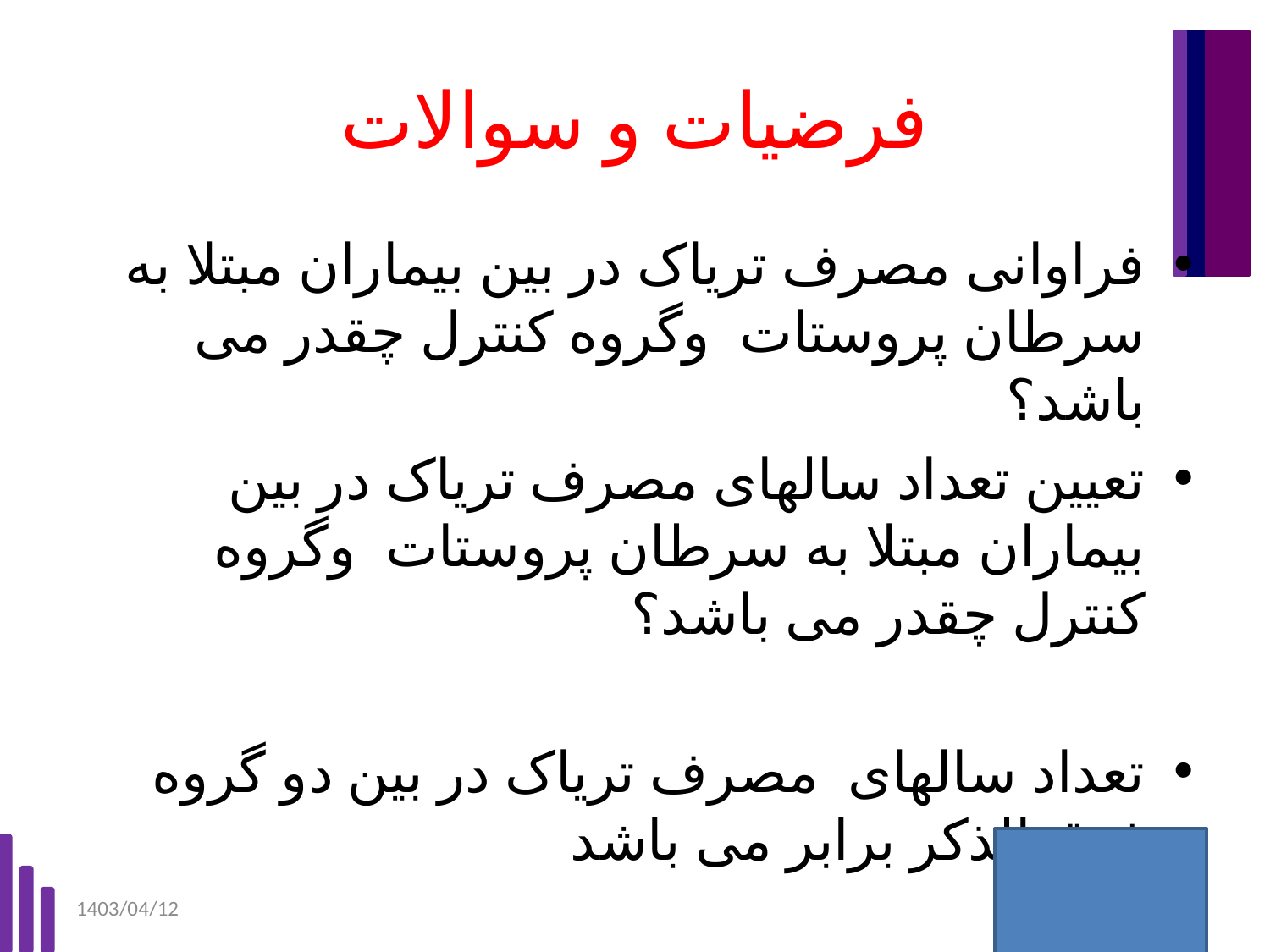

# فرضیات و سوالات
فراوانی مصرف تریاک در بین بیماران مبتلا به سرطان پروستات  وگروه کنترل چقدر می باشد؟
تعیین تعداد سالهای مصرف تریاک در بین بیماران مبتلا به سرطان پروستات  وگروه کنترل چقدر می باشد؟

تعداد سالهای  مصرف تریاک در بین دو گروه فوق الذکر برابر می باشد

1403/04/12